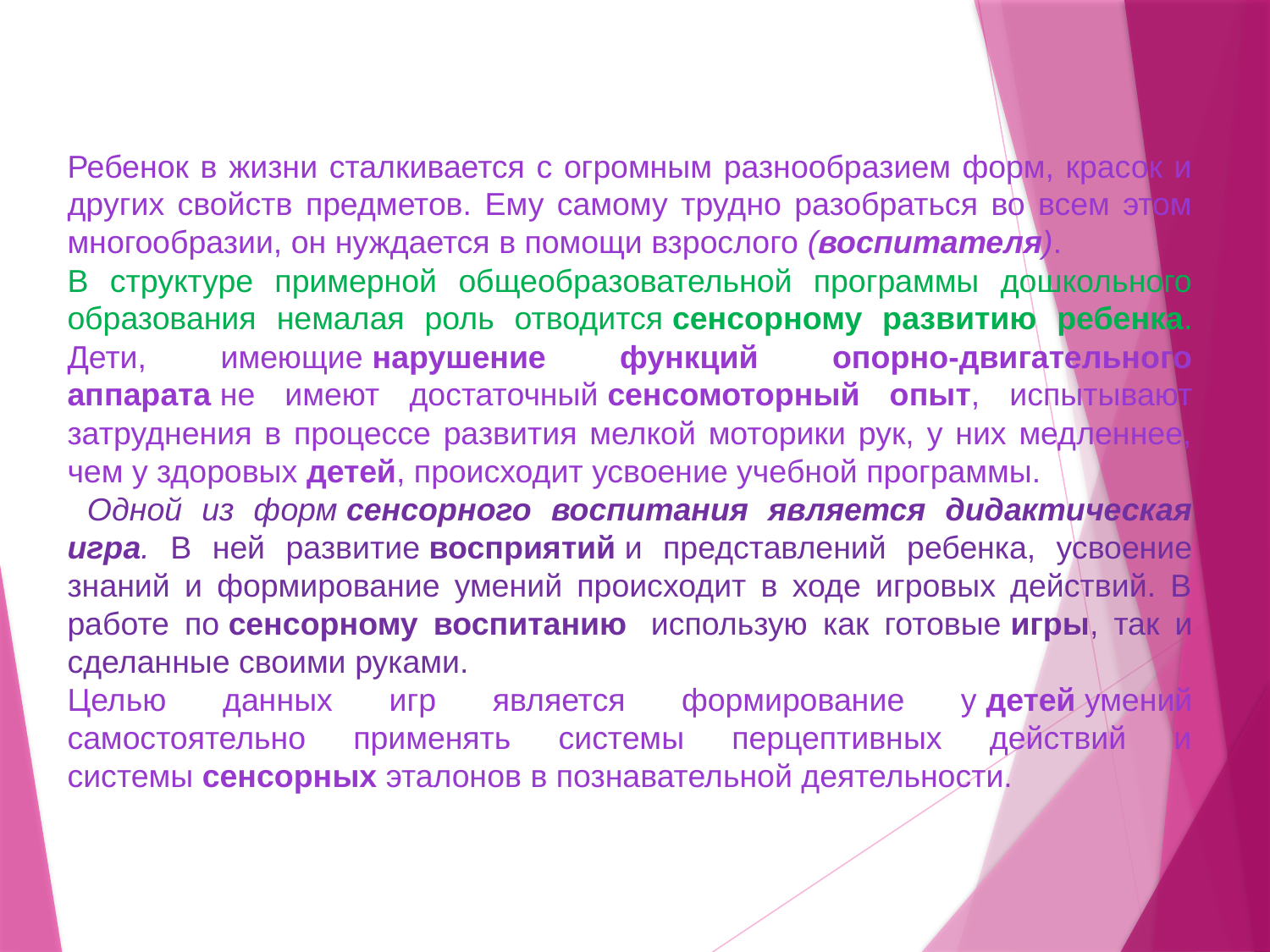

Ребенок в жизни сталкивается с огромным разнообразием форм, красок и других свойств предметов. Ему самому трудно разобраться во всем этом многообразии, он нуждается в помощи взрослого (воспитателя).
В структуре примерной общеобразовательной программы дошкольного образования немалая роль отводится сенсорному развитию ребенка. Дети, имеющие нарушение функций опорно-двигательного аппарата не имеют достаточный сенсомоторный опыт, испытывают затруднения в процессе развития мелкой моторики рук, у них медленнее, чем у здоровых детей, происходит усвоение учебной программы.
 Одной из форм сенсорного воспитания является дидактическая игра. В ней развитие восприятий и представлений ребенка, усвоение знаний и формирование умений происходит в ходе игровых действий. В работе по сенсорному воспитанию  использую как готовые игры, так и сделанные своими руками.
Целью данных игр является формирование у детей умений самостоятельно применять системы перцептивных действий и системы сенсорных эталонов в познавательной деятельности.